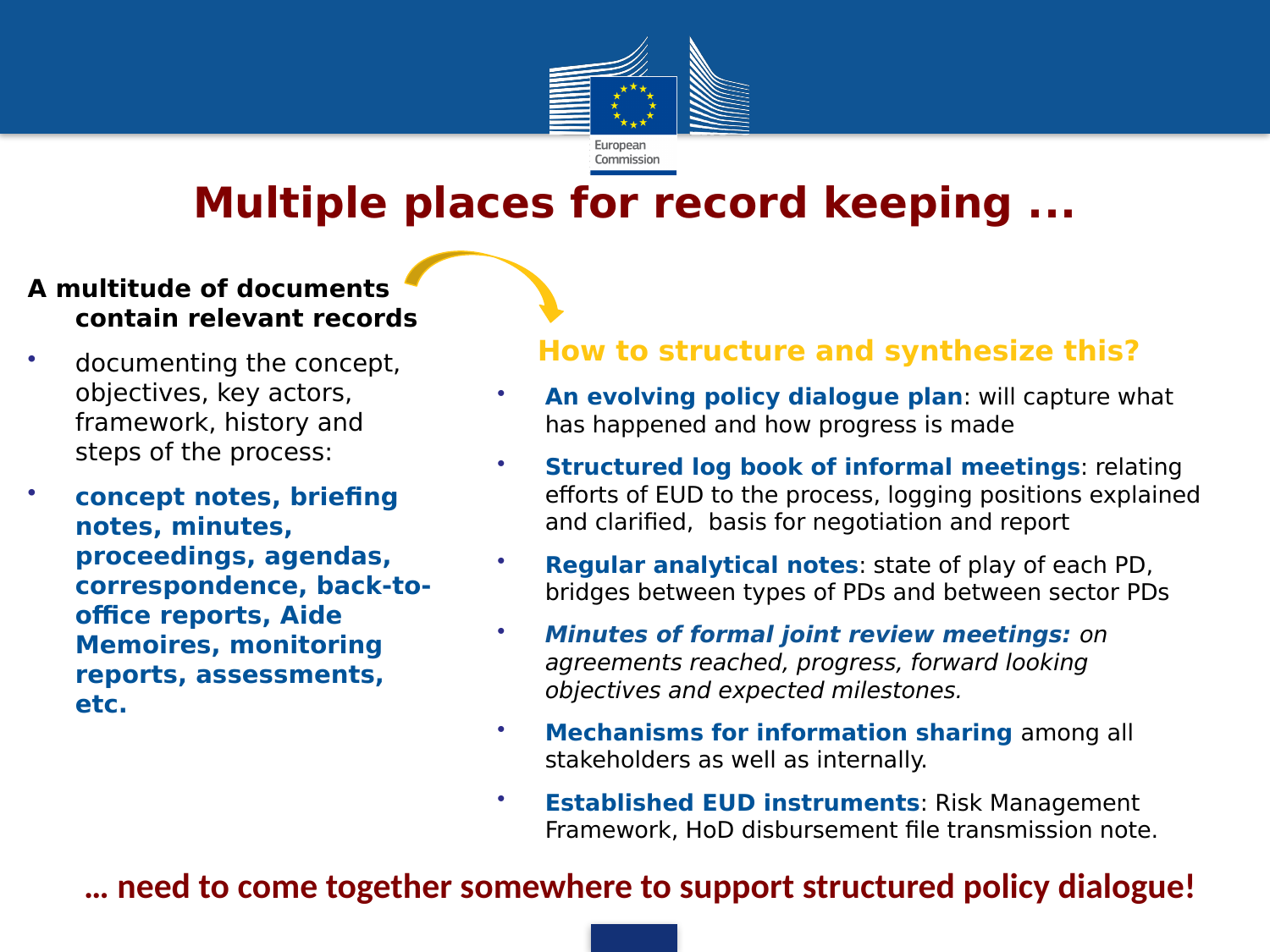

Multiple places for record keeping ...

A multitude of documents contain relevant records
documenting the concept, objectives, key actors, framework, history and steps of the process:
concept notes, briefing notes, minutes, proceedings, agendas, correspondence, back-to-office reports, Aide Memoires, monitoring reports, assessments, etc.

How to structure and synthesize this?
An evolving policy dialogue plan: will capture what has happened and how progress is made
Structured log book of informal meetings: relating efforts of EUD to the process, logging positions explained and clarified,  basis for negotiation and report
Regular analytical notes: state of play of each PD, bridges between types of PDs and between sector PDs
Minutes of formal joint review meetings: on agreements reached, progress, forward looking objectives and expected milestones.
Mechanisms for information sharing among all stakeholders as well as internally.
Established EUD instruments: Risk Management Framework, HoD disbursement file transmission note.

… need to come together somewhere to support structured policy dialogue!
24